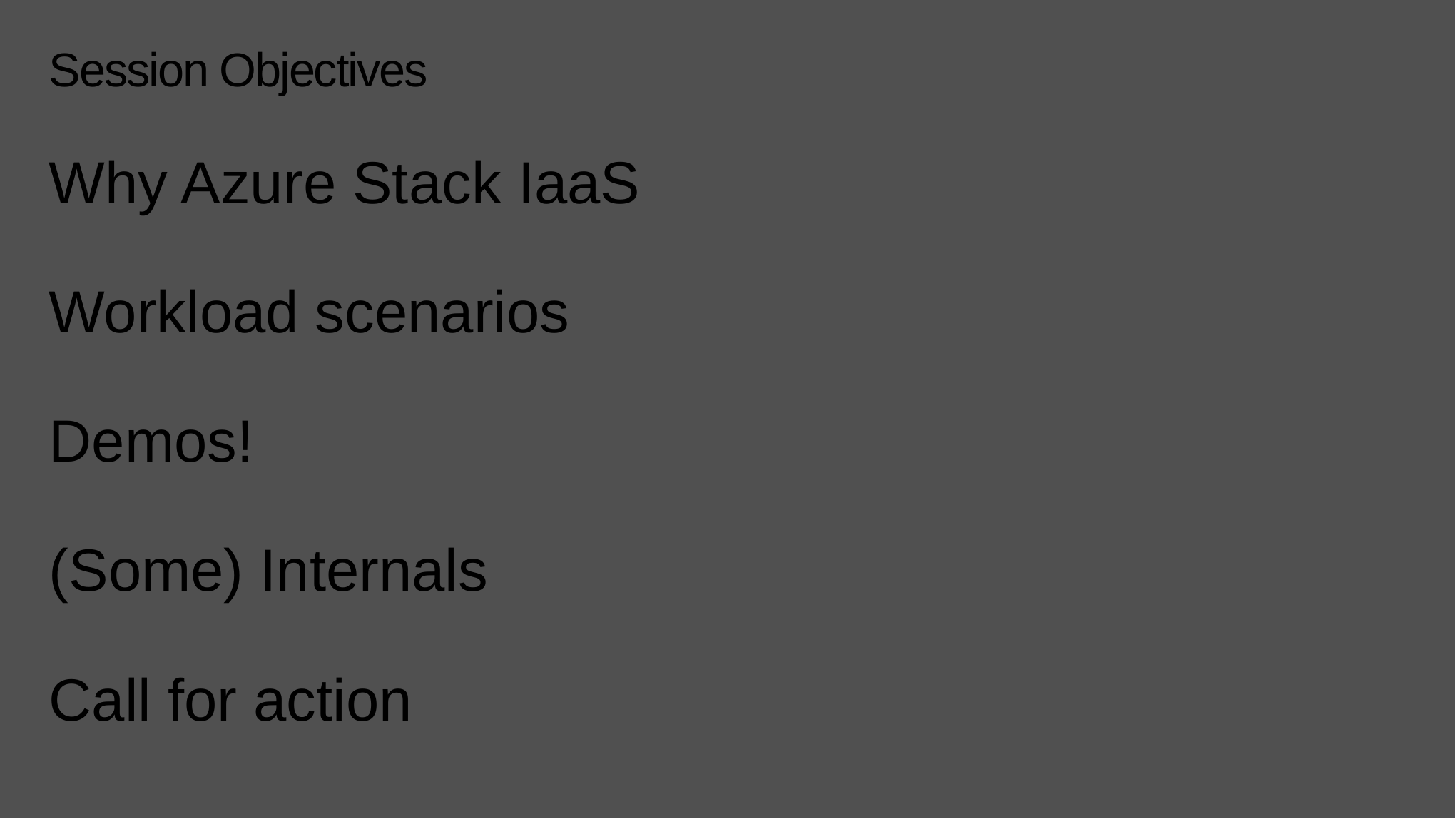

# Session Objectives
Why Azure Stack IaaS

Workload scenarios

Demos!

(Some) Internals

Call for action